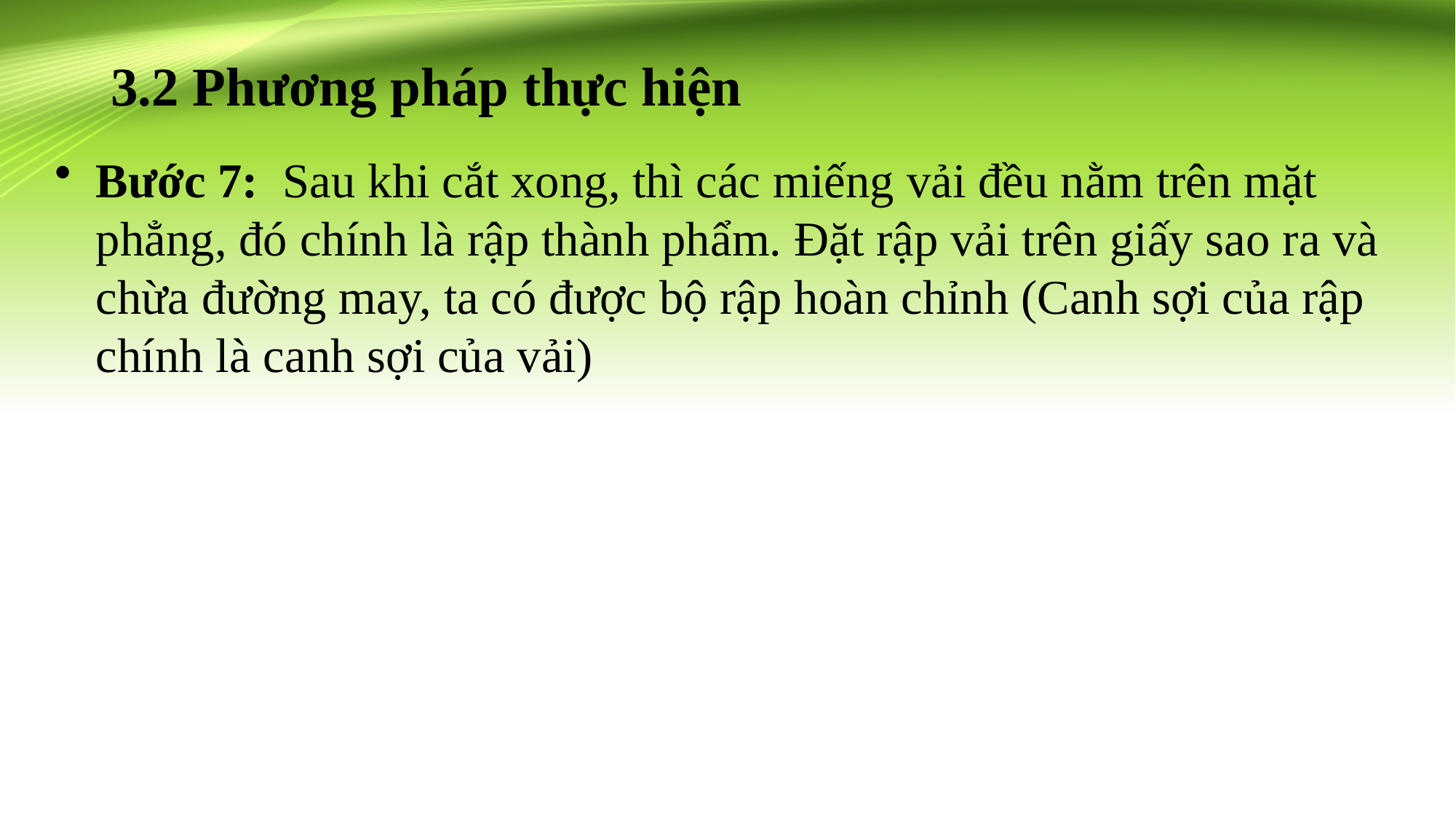

# 3.2 Phương pháp thực hiện
Bước 7:  Sau khi cắt xong, thì các miếng vải đều nằm trên mặt phẳng, đó chính là rập thành phẩm. Đặt rập vải trên giấy sao ra và chừa đường may, ta có được bộ rập hoàn chỉnh (Canh sợi của rập chính là canh sợi của vải)